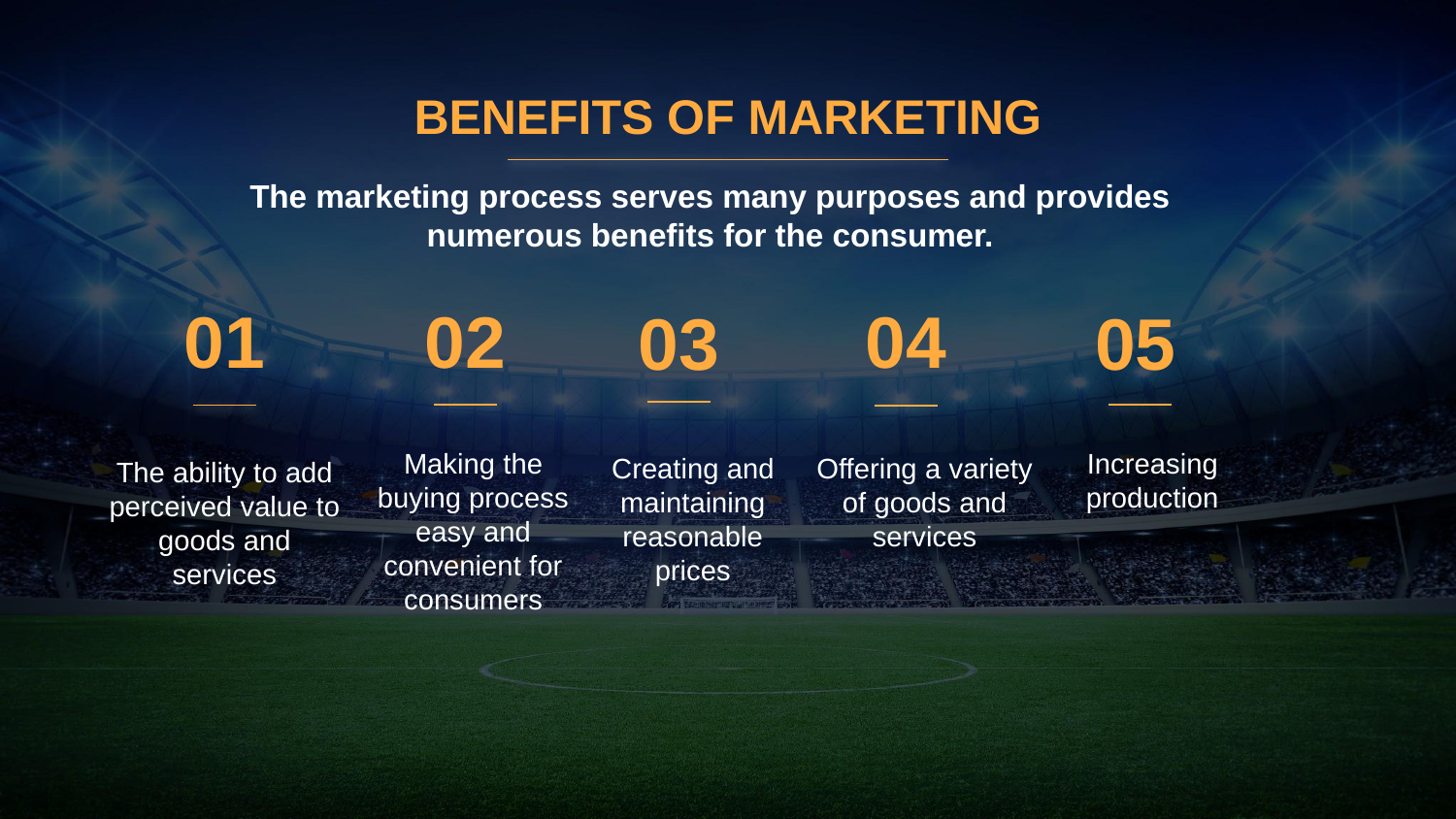

BENEFITS OF MARKETING
The marketing process serves many purposes and provides numerous benefits for the consumer.
04
01
02
03
05
Making the buying process easy and convenient for consumers
Increasing production
Creating and maintaining reasonable prices
Offering a variety of goods and services
The ability to add perceived value to goods and services